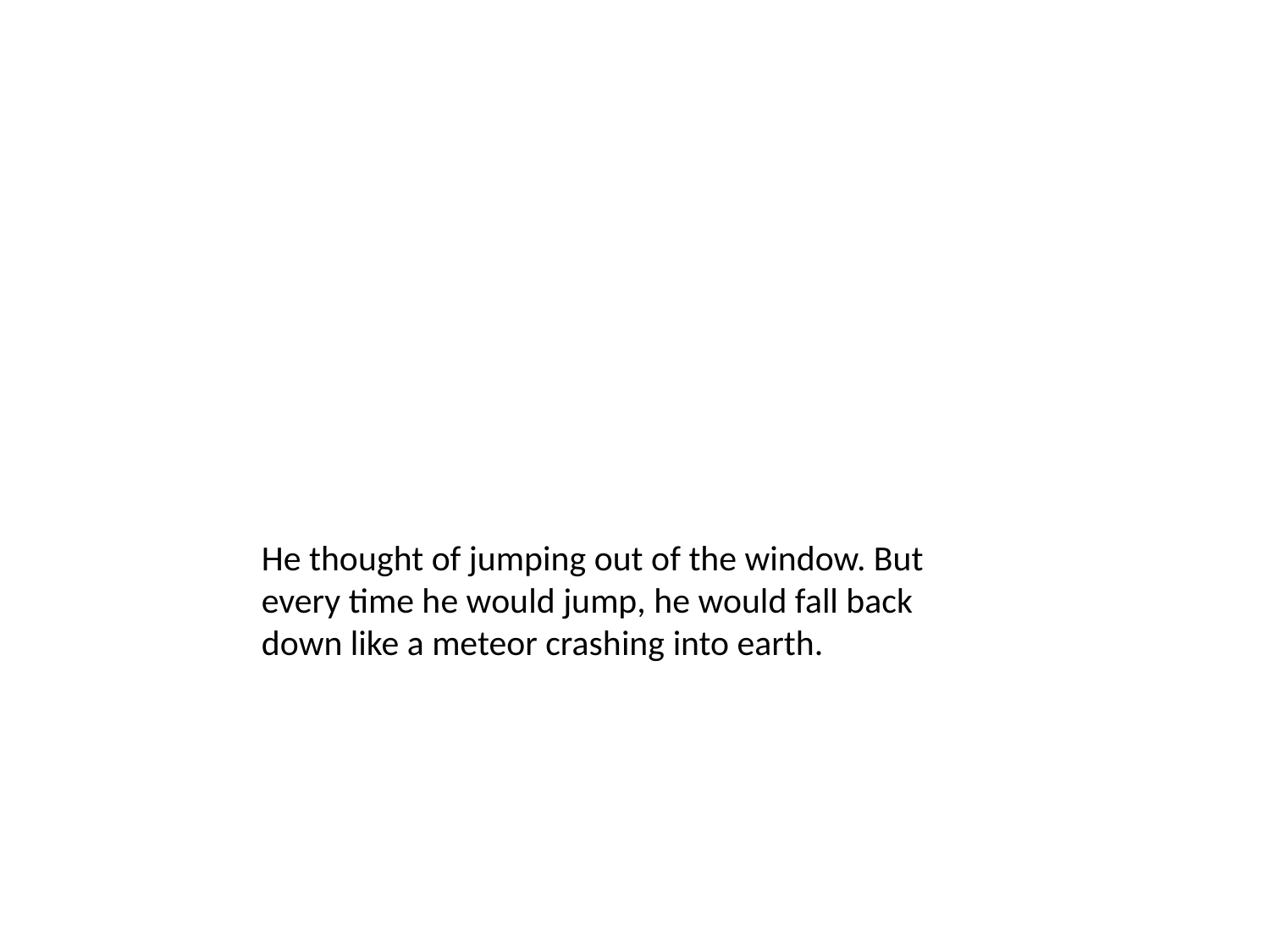

He thought of jumping out of the window. But every time he would jump, he would fall back down like a meteor crashing into earth.